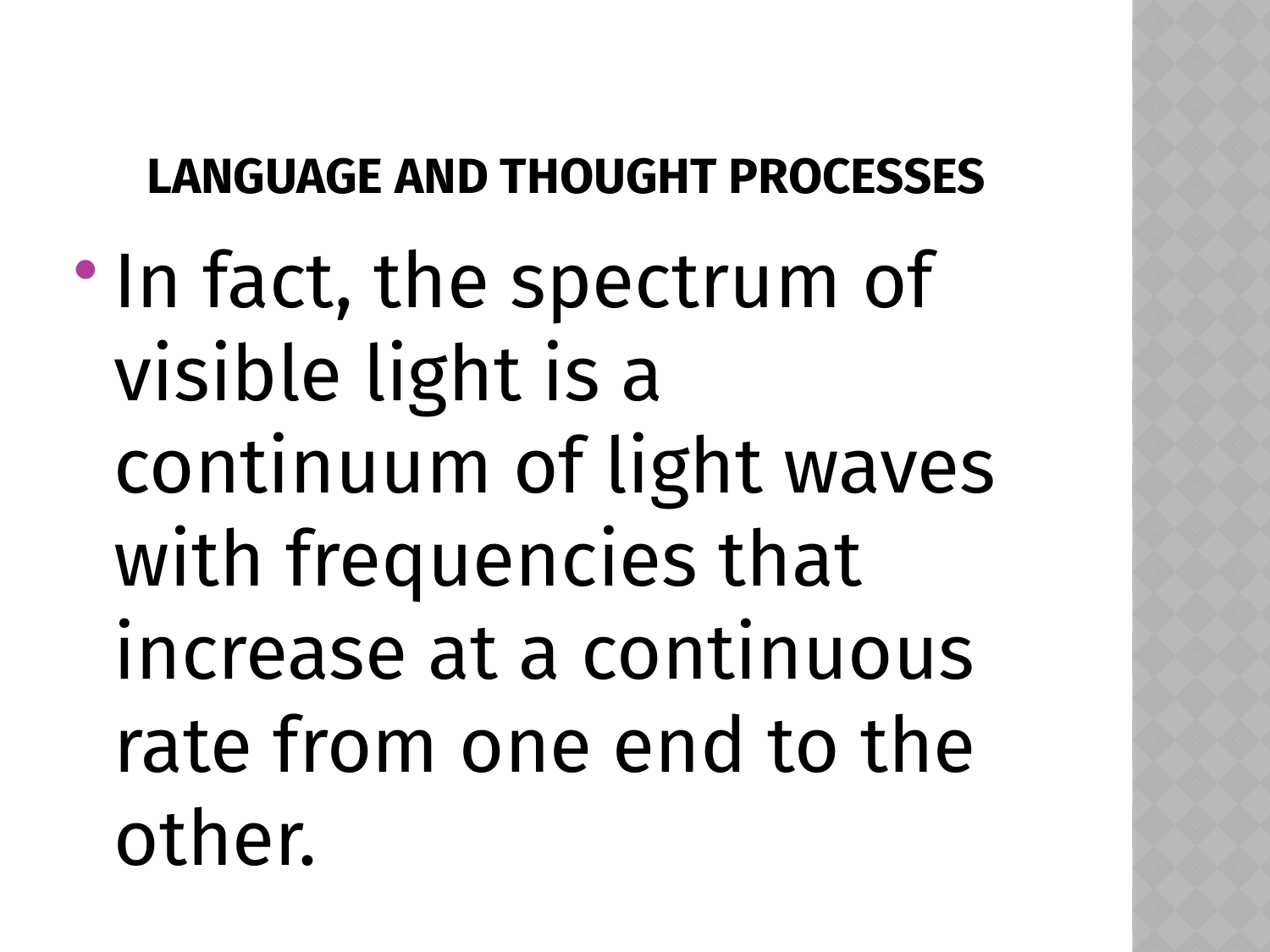

# Language and thought processes
In fact, the spectrum of visible light is a continuum of light waves with frequencies that increase at a continuous rate from one end to the other.